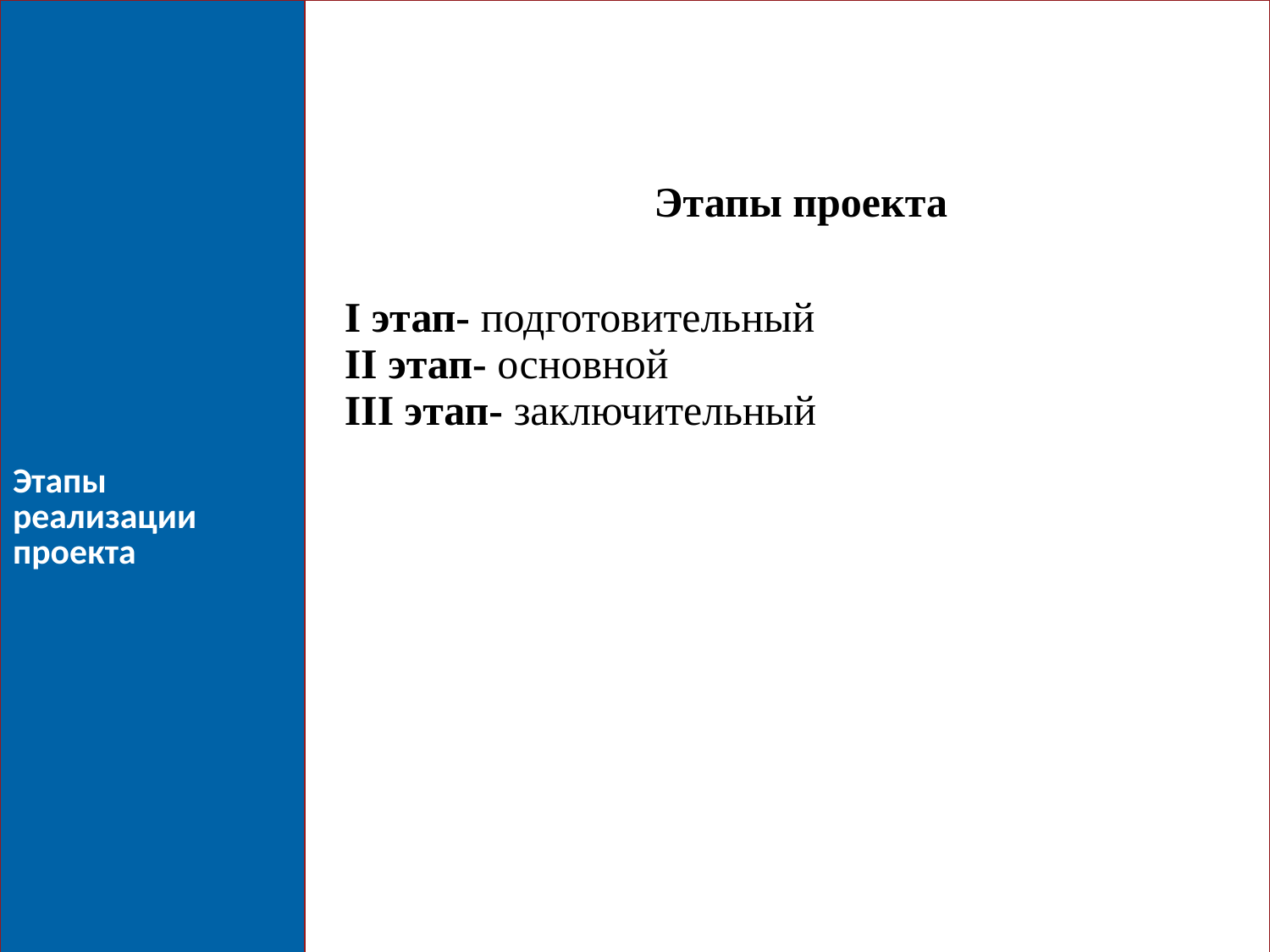

| Этапы реализации проекта | Этапы проекта I этап- подготовительный II этап- основной III этап- заключительный |
| --- | --- |
5